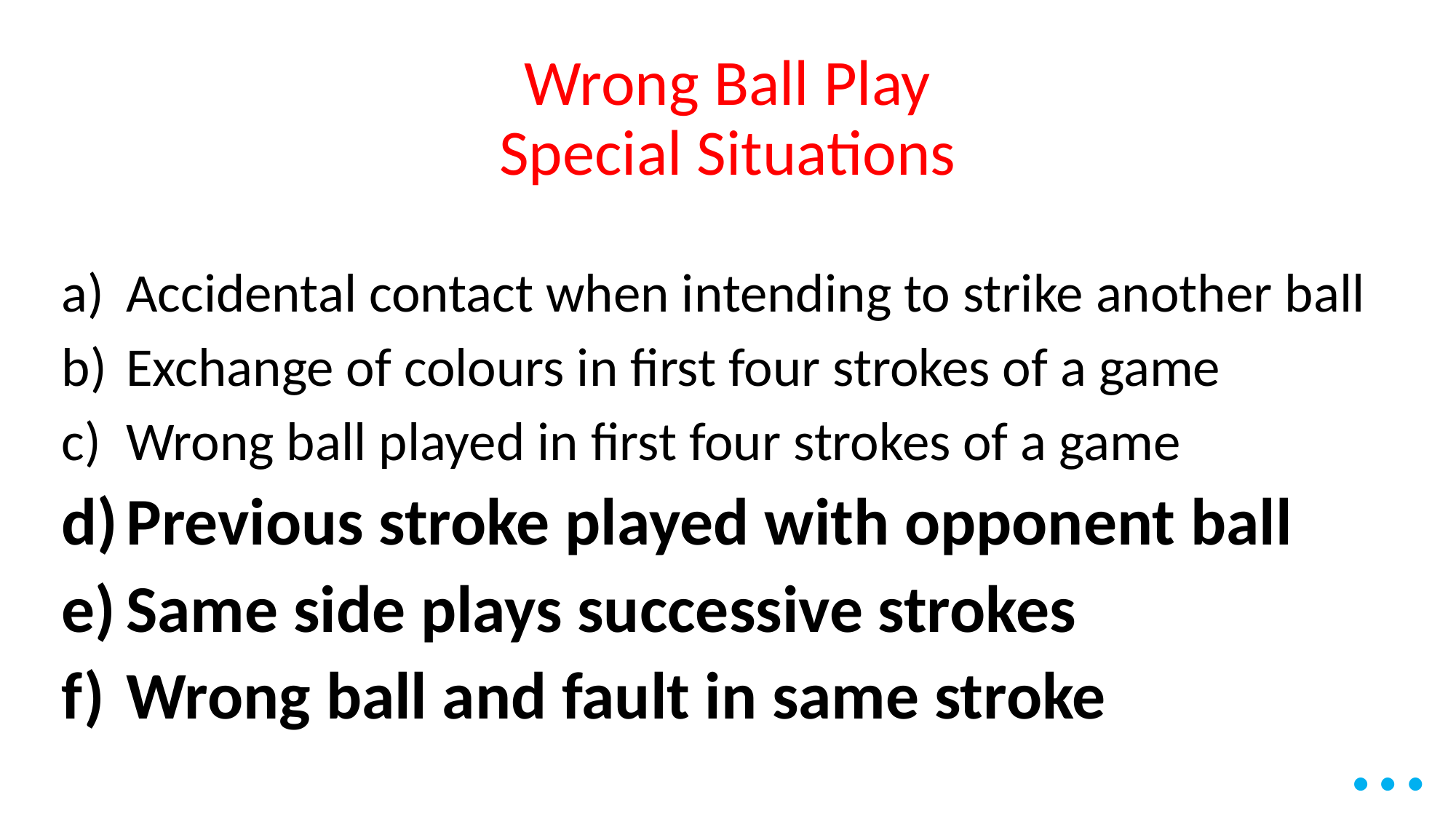

# Wrong Ball Play Special Situations
Accidental contact when intending to strike another ball
Exchange of colours in first four strokes of a game
Wrong ball played in first four strokes of a game
Previous stroke played with opponent ball
Same side plays successive strokes
Wrong ball and fault in same stroke
…